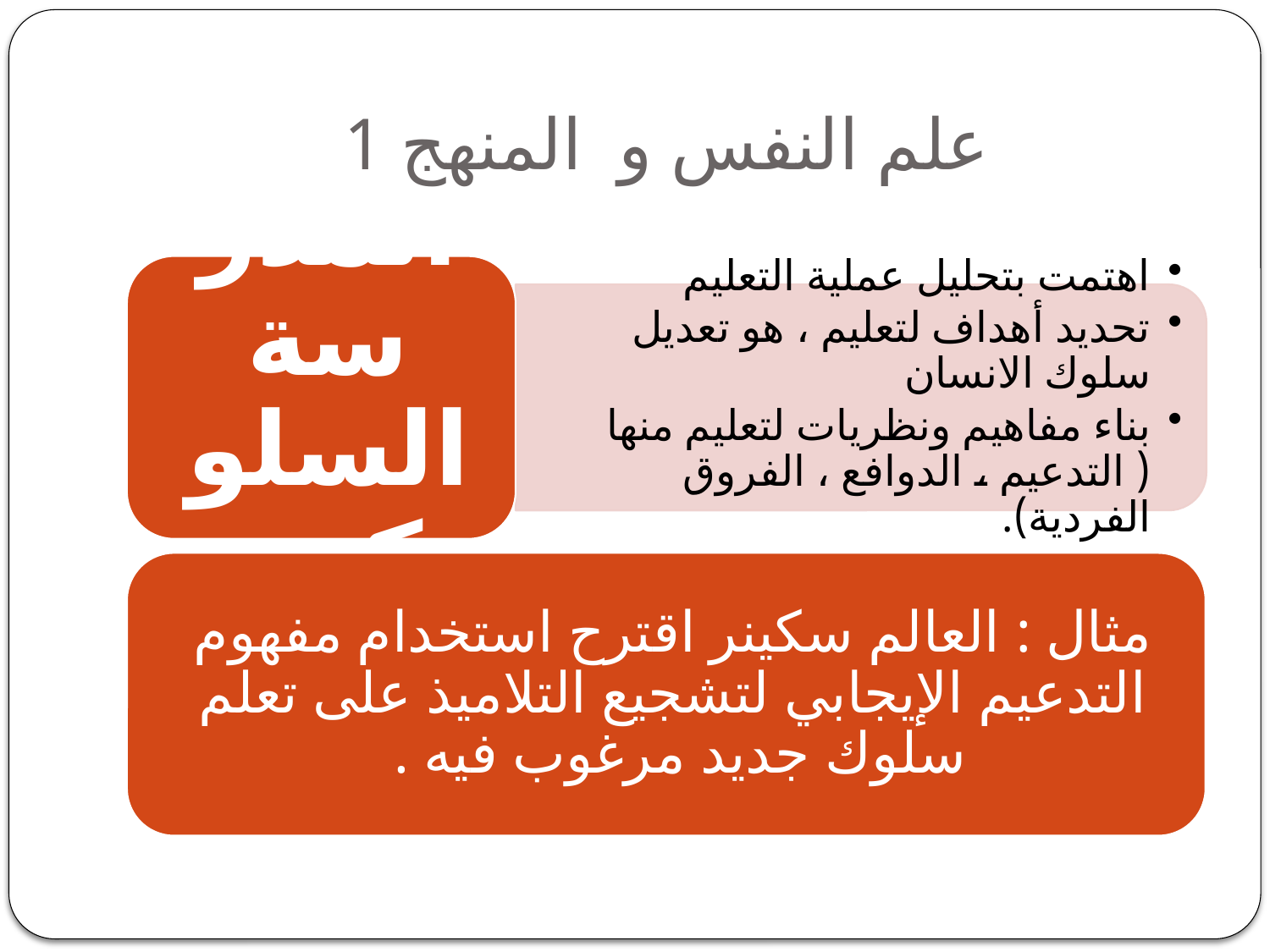

# علم النفس و  المنهج 1
اهتمت بتحليل عملية التعليم
تحديد أهداف لتعليم ، هو تعديل سلوك الانسان
بناء مفاهيم ونظريات لتعليم منها ( التدعيم ، الدوافع ، الفروق الفردية).
المدرسة السلوكية
مثال : العالم سكينر اقترح استخدام مفهوم التدعيم الإيجابي لتشجيع التلاميذ على تعلم سلوك جديد مرغوب فيه .